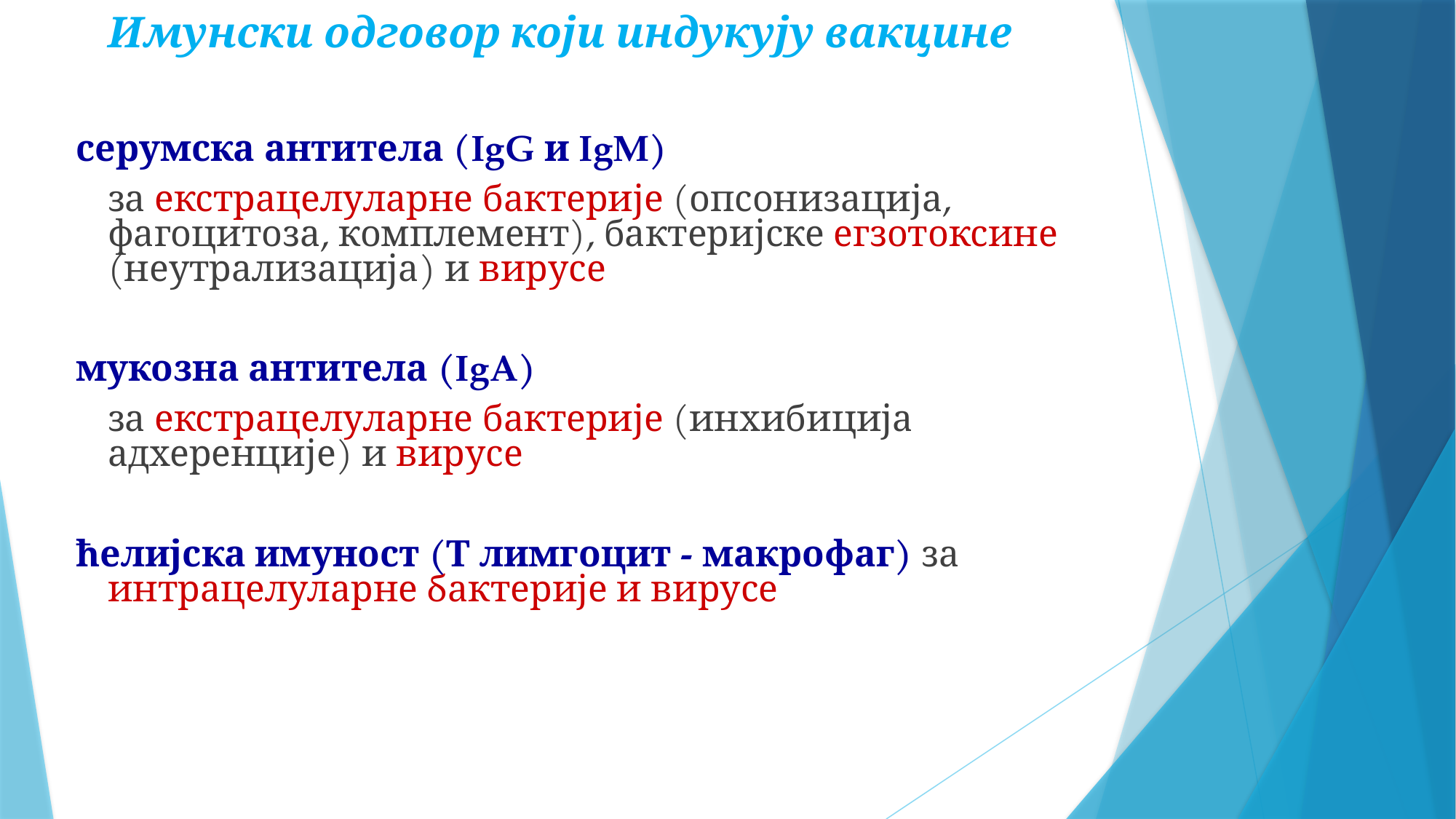

Имунски одговор који индукују вакцине
 серумска антитела (IgG и IgM)
	за екстрацелуларне бактерије (опсонизација, фагоцитоза, комплемент), бактеријске егзотоксине (неутрализација) и вирусе

 мукозна антитела (IgA)
	за екстрацелуларне бактерије (инхибиција адхеренције) и вирусе

 ћелијска имуност (Т лимгоцит - макрофаг) за интрацелуларне бактерије и вирусе